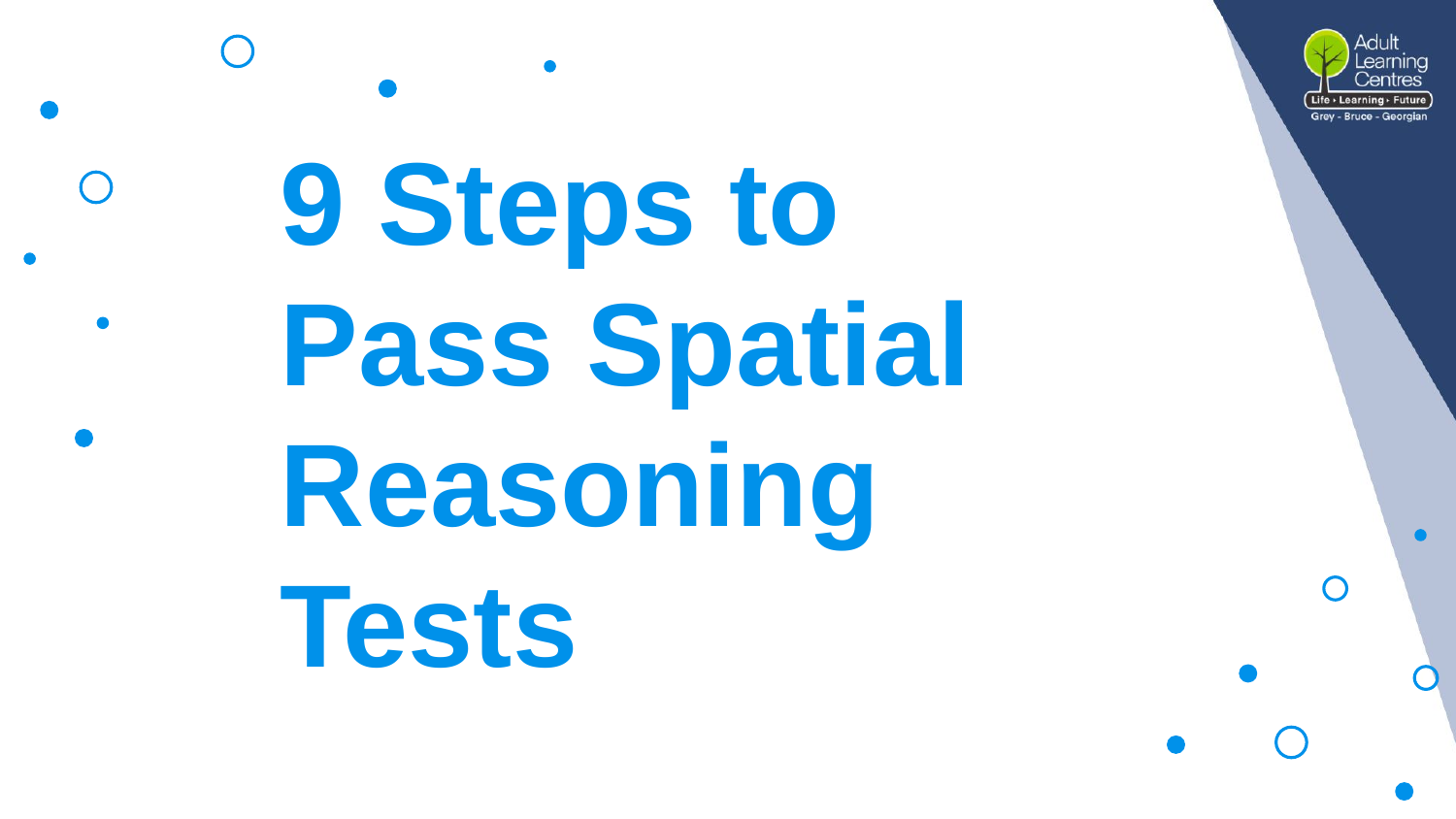

# 9 Steps to
Pass Spatial Reasoning Tests